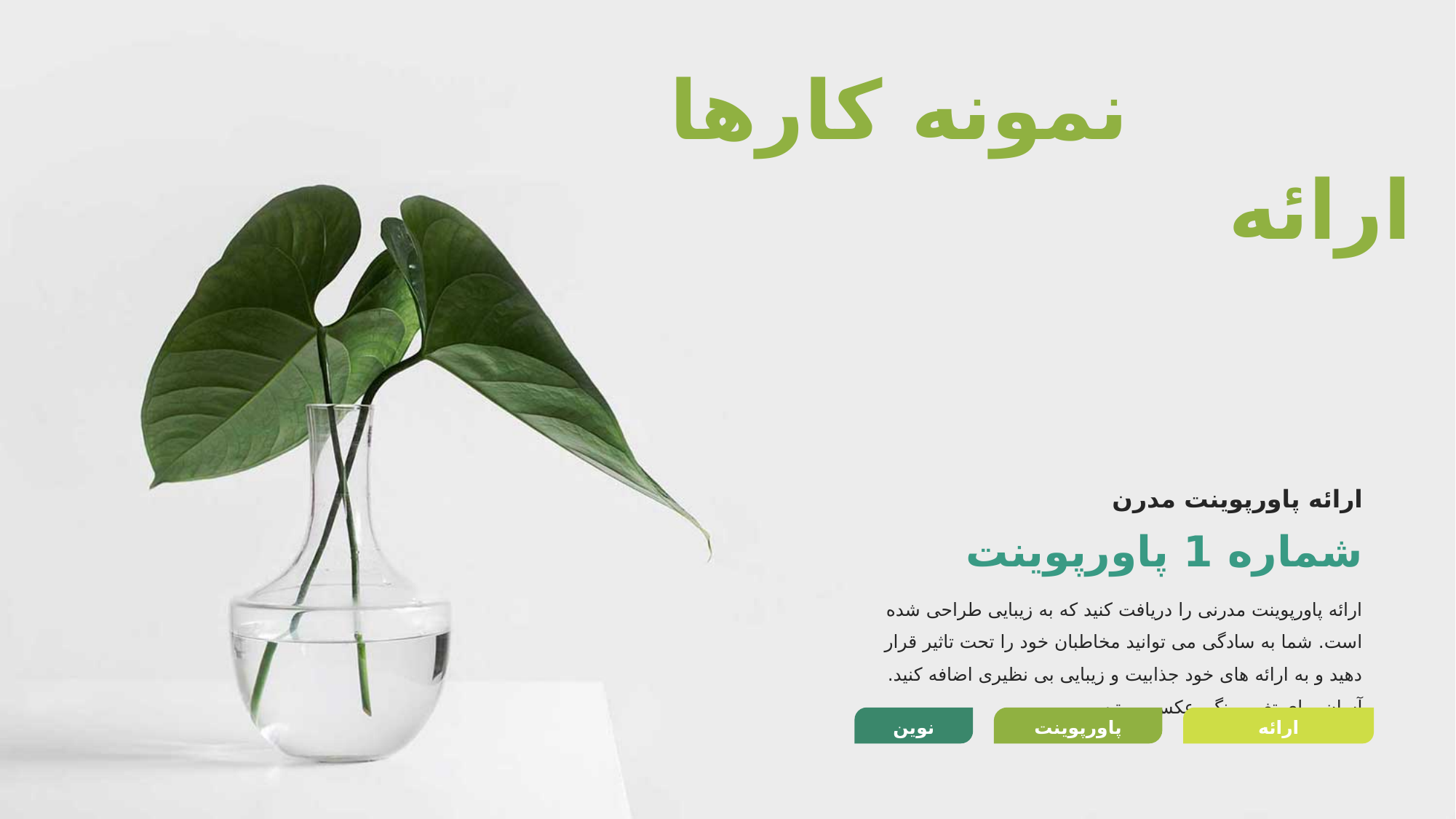

نمونه کارها
ارائه
ارائه پاورپوینت مدرن
شماره 1 پاورپوینت
ارائه پاورپوینت مدرنی را دریافت کنید که به زیبایی طراحی شده است. شما به سادگی می توانید مخاطبان خود را تحت تاثیر قرار دهید و به ارائه های خود جذابیت و زیبایی بی نظیری اضافه کنید. آسان برای تغییر رنگ، عکس و متن.
نوین
پاورپوینت
ارائه